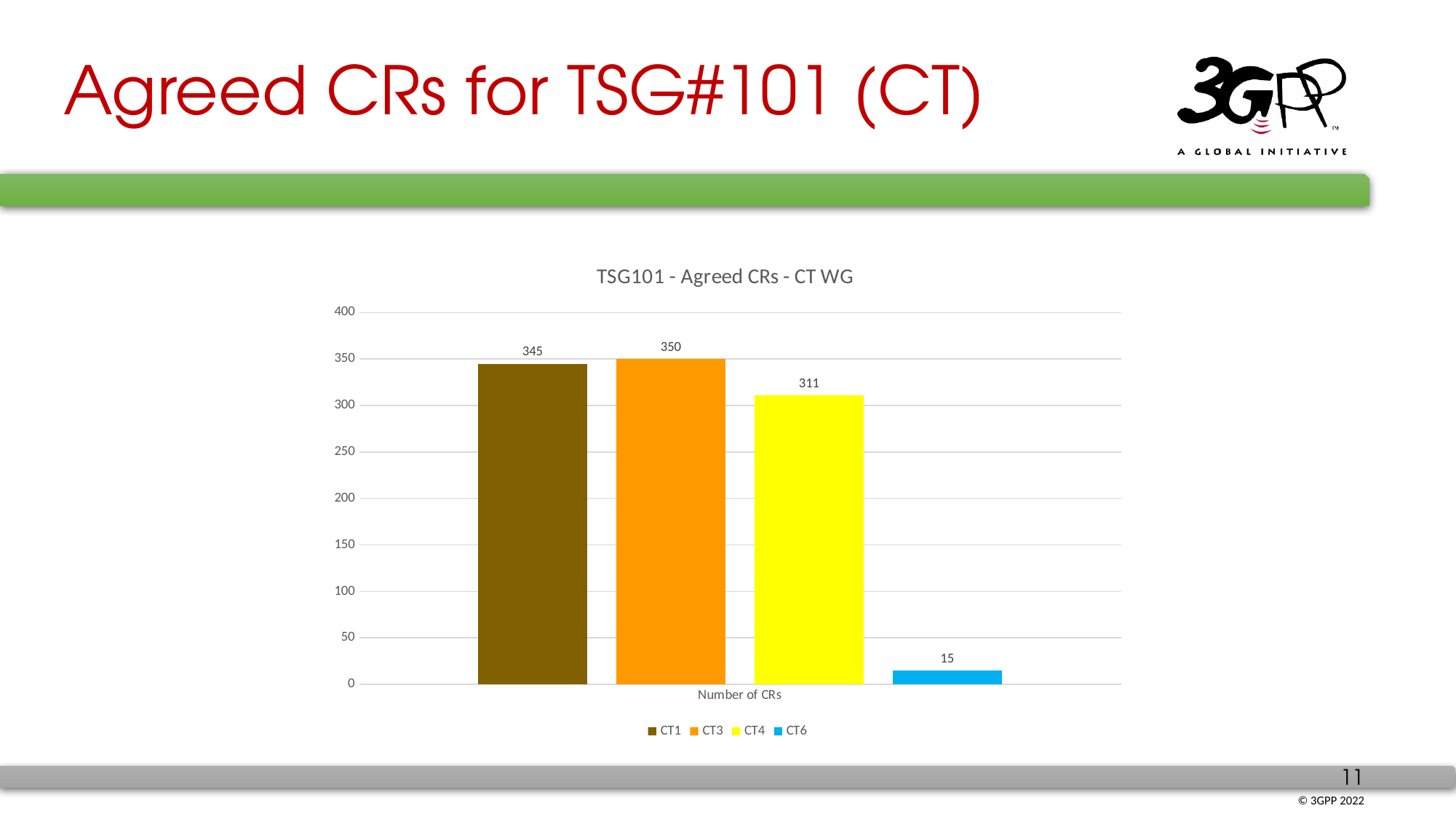

# Agreed CRs for TSG#101 (CT)

### Chart: TSG101 - Agreed CRs - CT WG

| Category | CT1 | CT3 | CT4 | CT6 |
|---|---|---|---|---|
| Number of CRs | 345.0 | 350.0 | 311.0 | 15.0 |